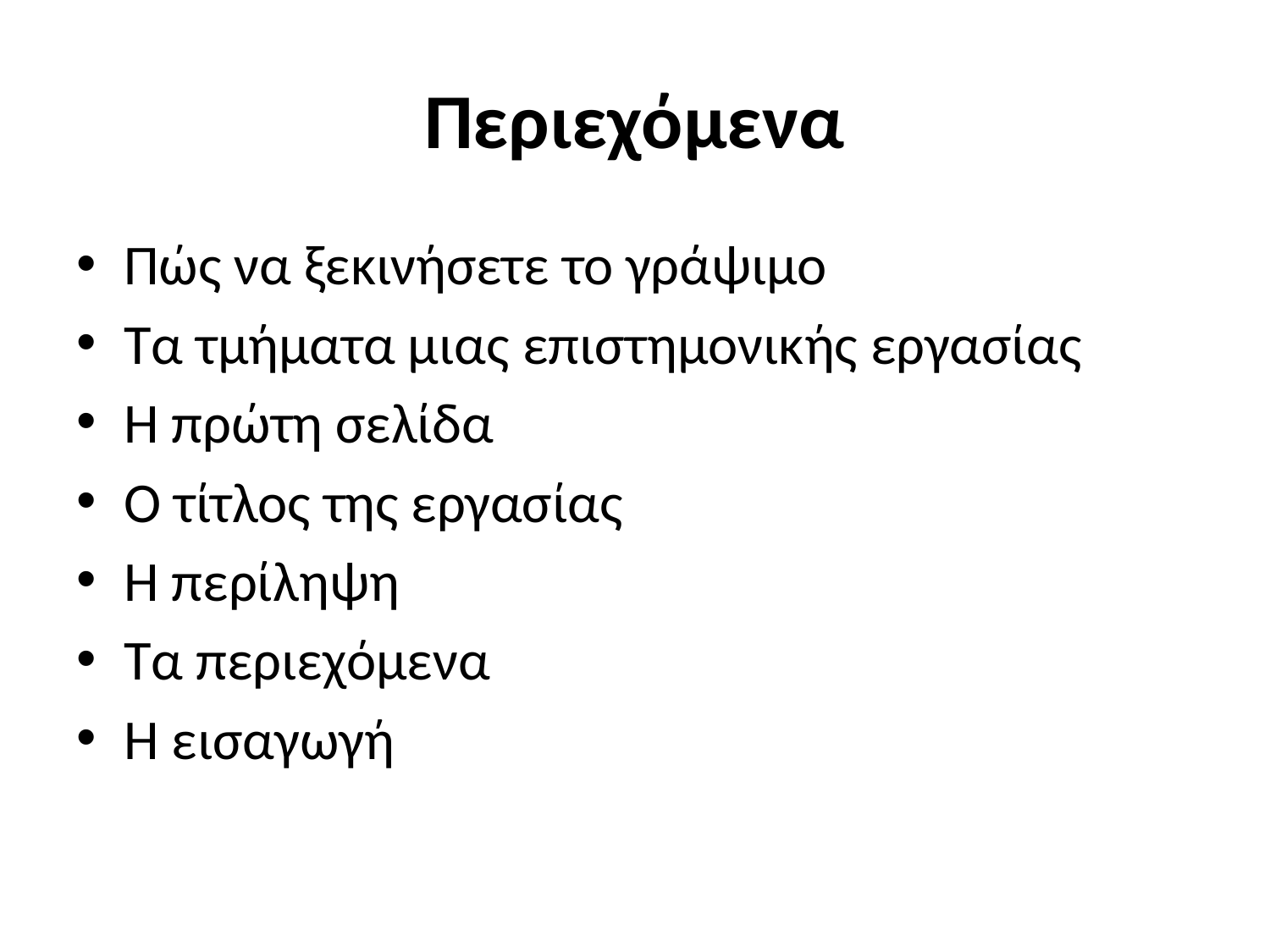

# Περιεχόμενα
Πώς να ξεκινήσετε το γράψιμο
Τα τμήματα μιας επιστημονικής εργασίας
Η πρώτη σελίδα
O τίτλος της εργασίας
Η περίληψη
Τα περιεχόμενα
Η εισαγωγή